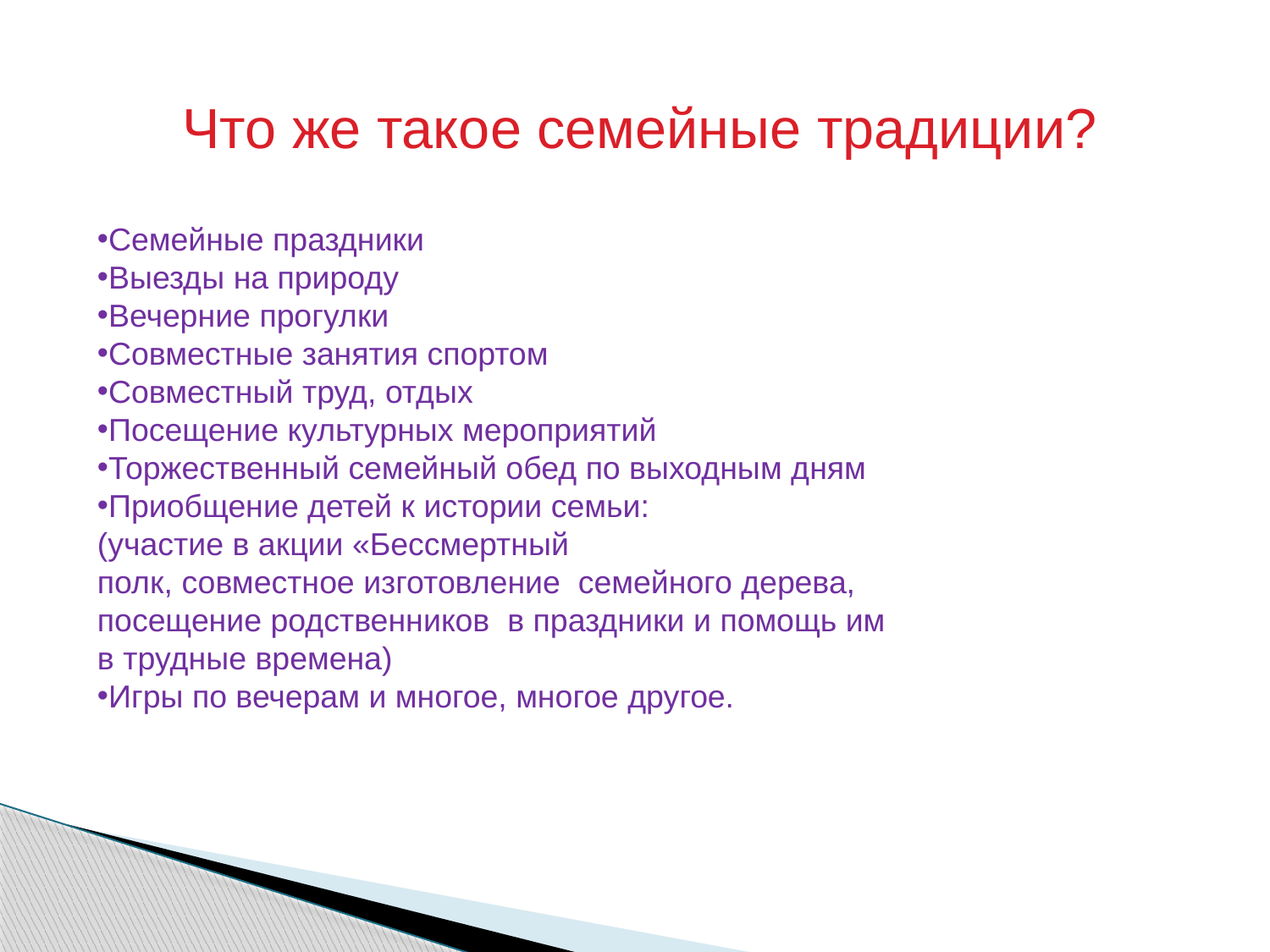

Что же такое семейные традиции?

Семейные праздники
Выезды на природу
Вечерние прогулки
Совместные занятия спортом
Совместный труд, отдых
Посещение культурных мероприятий
Торжественный семейный обед по выходным дням
Приобщение детей к истории семьи:
(участие в акции «Бессмертный
полк, совместное изготовление  семейного дерева,
посещение родственников  в праздники и помощь им
в трудные времена)
Игры по вечерам и многое, многое другое.